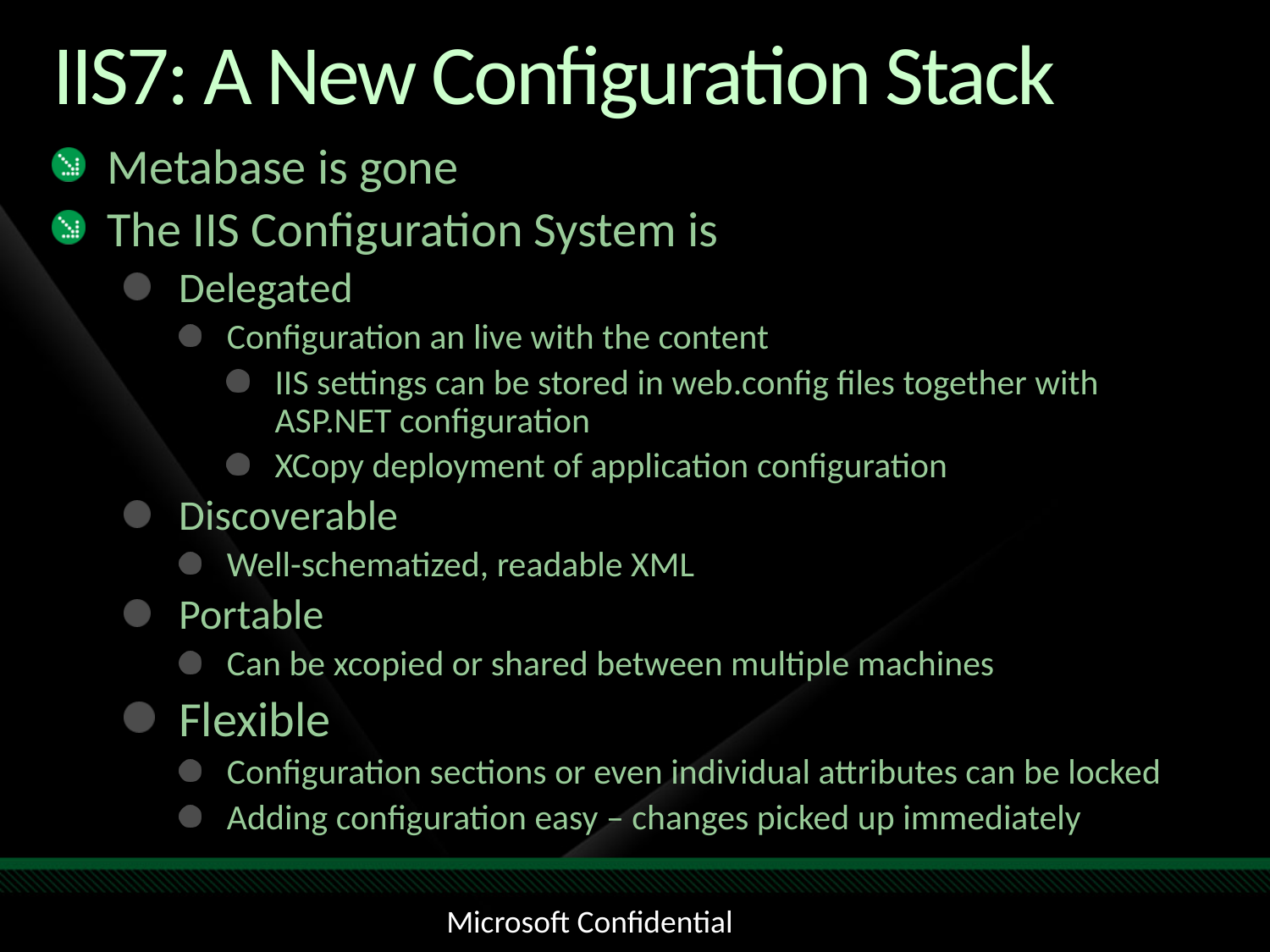

# IIS7: A New Configuration Stack
Metabase is gone
The IIS Configuration System is
Delegated
Configuration an live with the content
IIS settings can be stored in web.config files together with ASP.NET configuration
XCopy deployment of application configuration
Discoverable
Well-schematized, readable XML
Portable
Can be xcopied or shared between multiple machines
Flexible
Configuration sections or even individual attributes can be locked
Adding configuration easy – changes picked up immediately
Microsoft Confidential